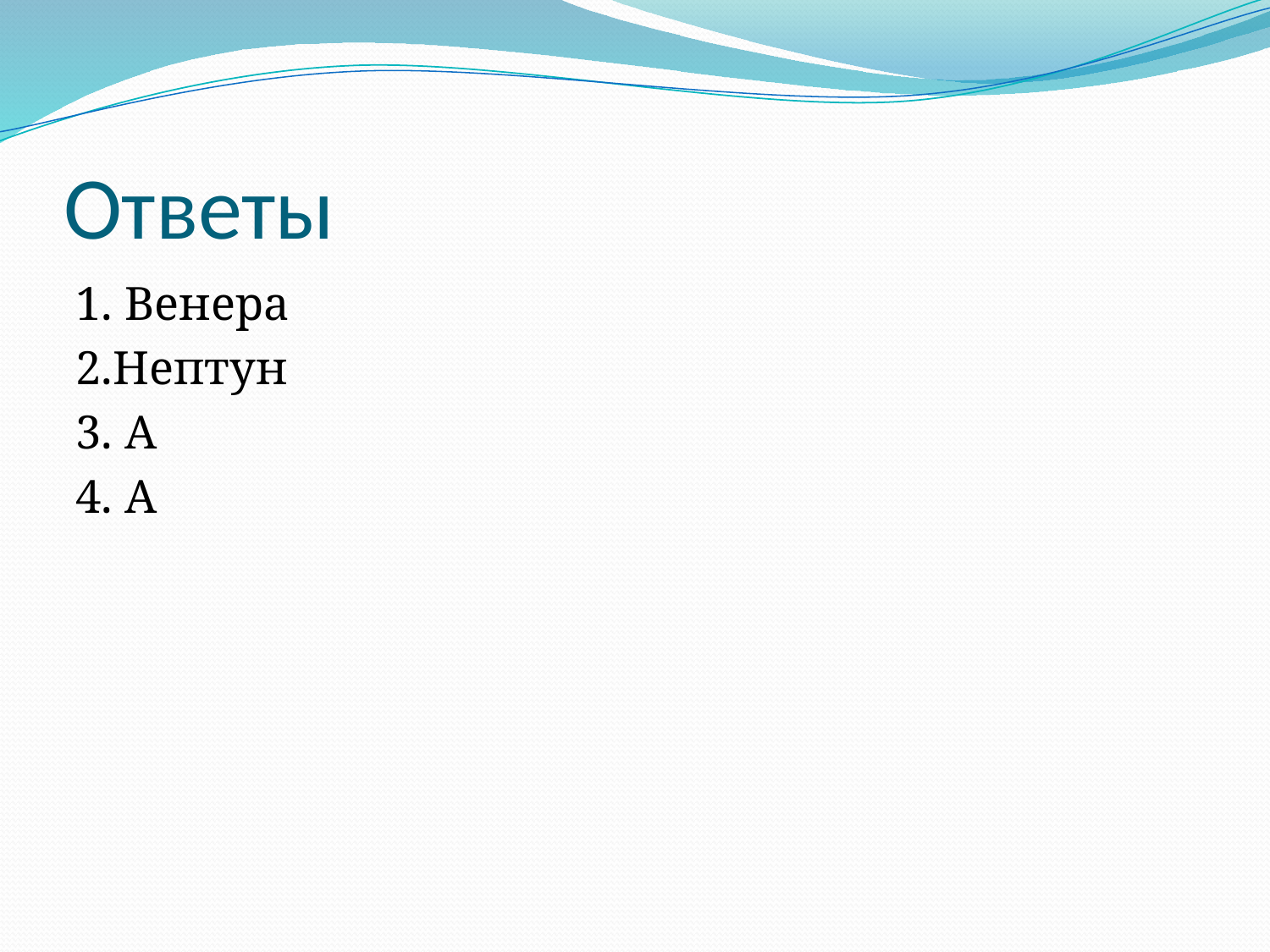

# Ответы
1. Венера
2.Нептун
3. А
4. А